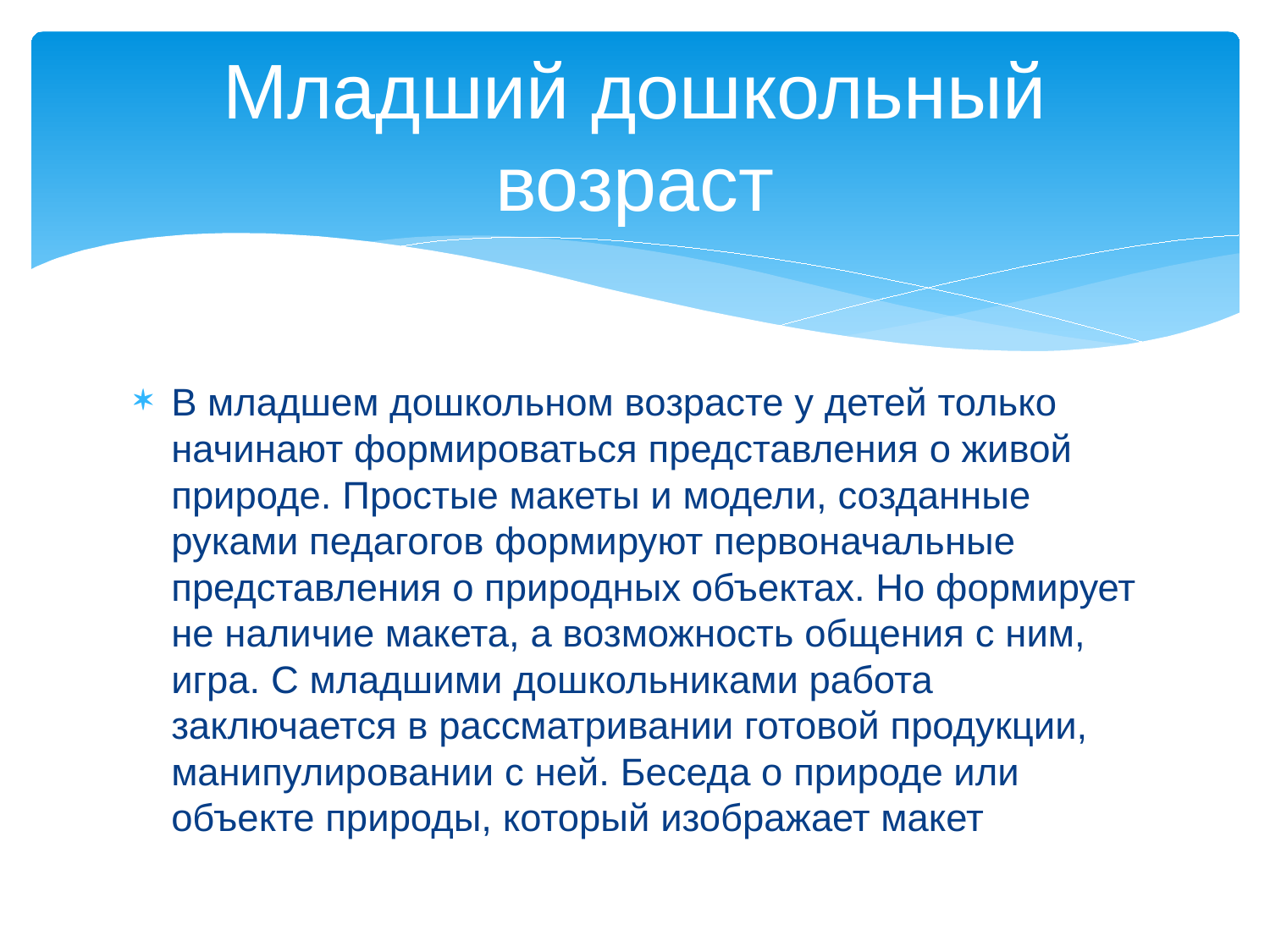

# Младший дошкольный возраст
В младшем дошкольном возрасте у детей только начинают формироваться представления о живой природе. Простые макеты и модели, созданные руками педагогов формируют первоначальные представления о природных объектах. Но формирует не наличие макета, а возможность общения с ним, игра. С младшими дошкольниками работа заключается в рассматривании готовой продукции, манипулировании с ней. Беседа о природе или объекте природы, который изображает макет